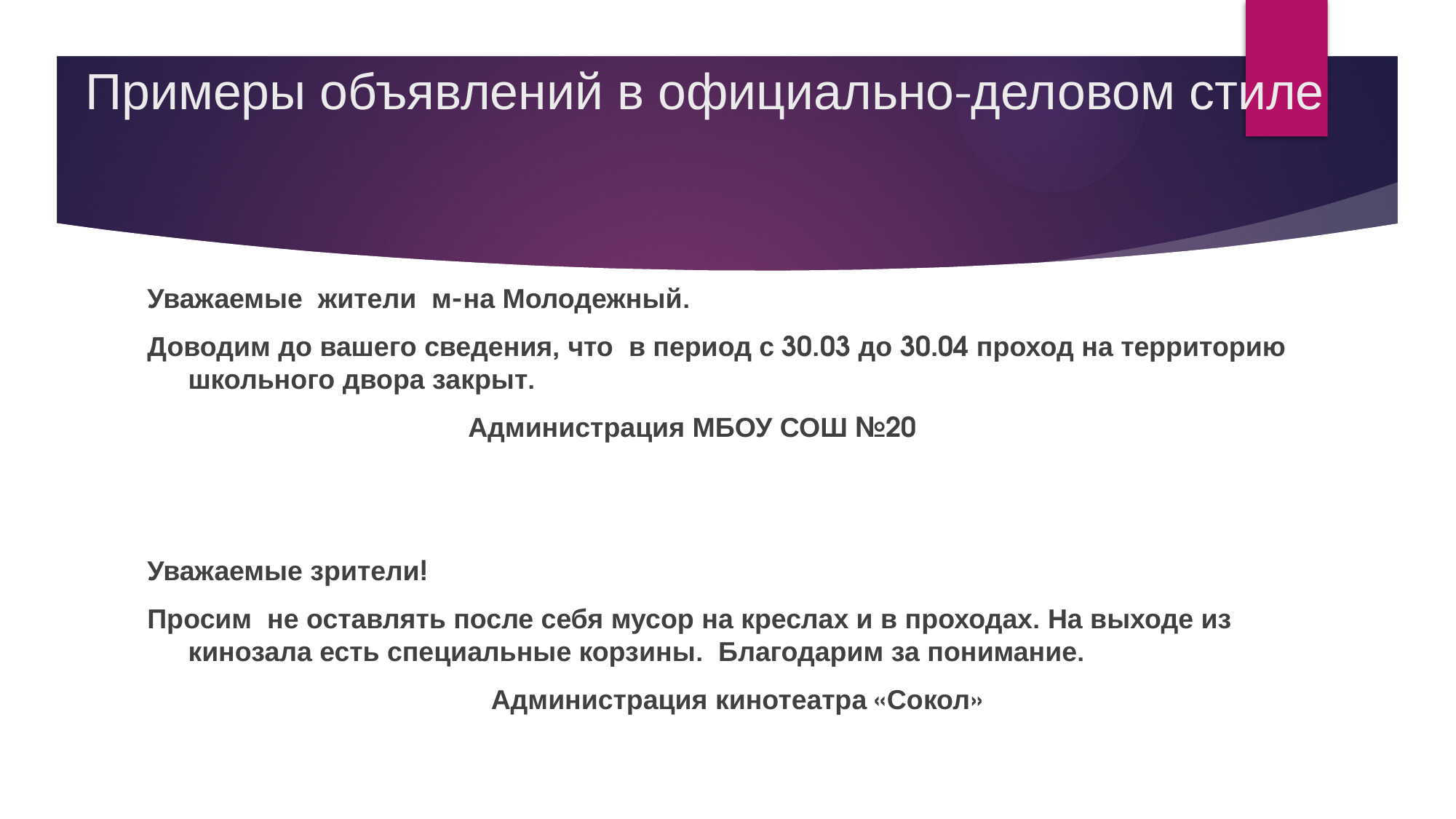

# Примеры объявлений в официально-деловом стиле
Уважаемые  жители  м-на Молодежный.
Доводим до вашего сведения, что  в период с 30.03 до 30.04 проход на территорию школьного двора закрыт.
                                          Администрация МБОУ СОШ №20

Уважаемые зрители!
Просим  не оставлять после себя мусор на креслах и в проходах. На выходе из кинозала есть специальные корзины.  Благодарим за понимание.
                                             Администрация кинотеатра «Сокол»